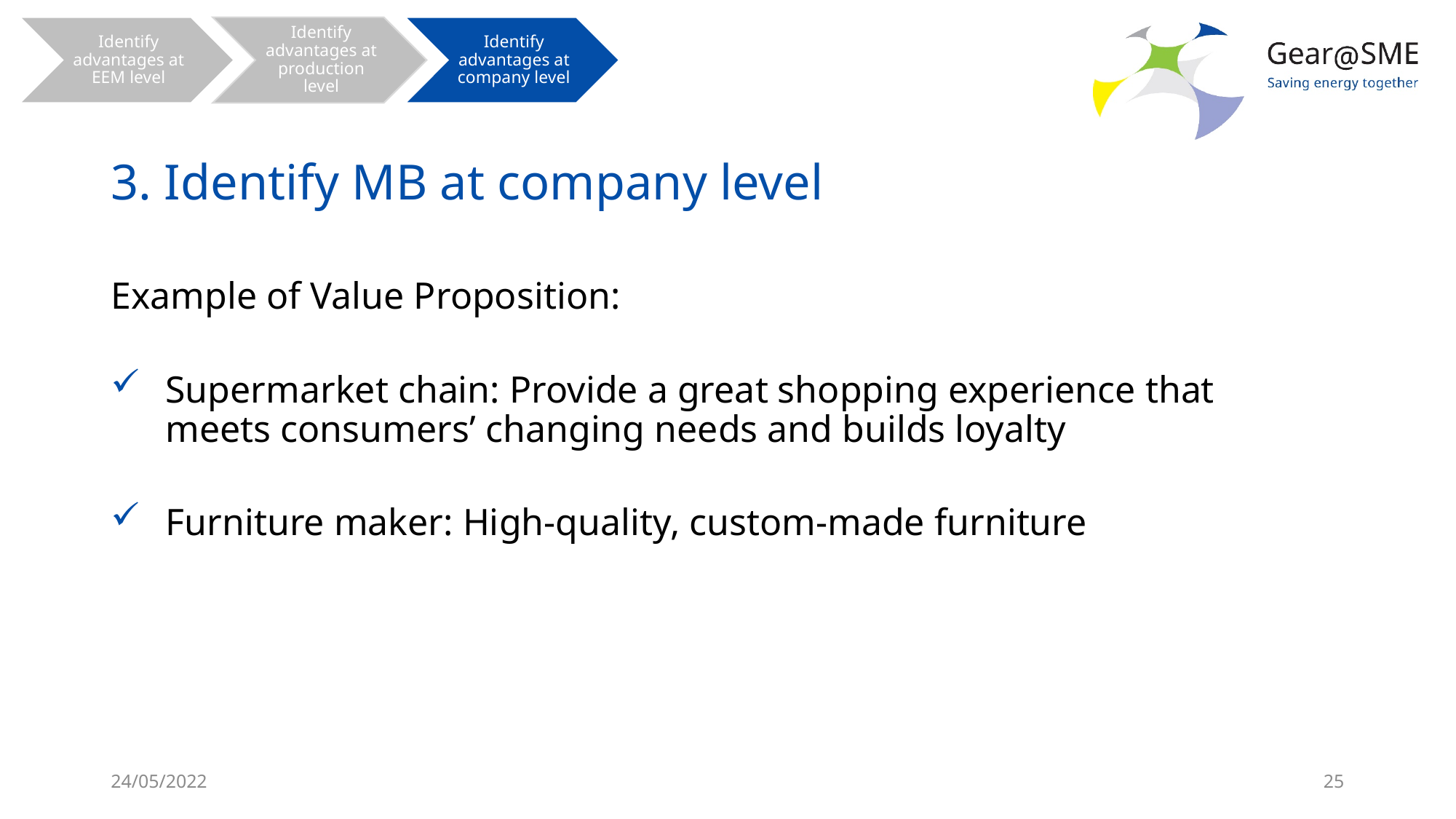

Identify advantages at EEM level
Identify advantages at production level
Identify advantages at company level
# 3. Identify MB at company level

Example of Value Proposition:

Supermarket chain: Provide a great shopping experience that meets consumers’ changing needs and builds loyalty

Furniture maker: High-quality, custom-made furniture

24/05/2022
25